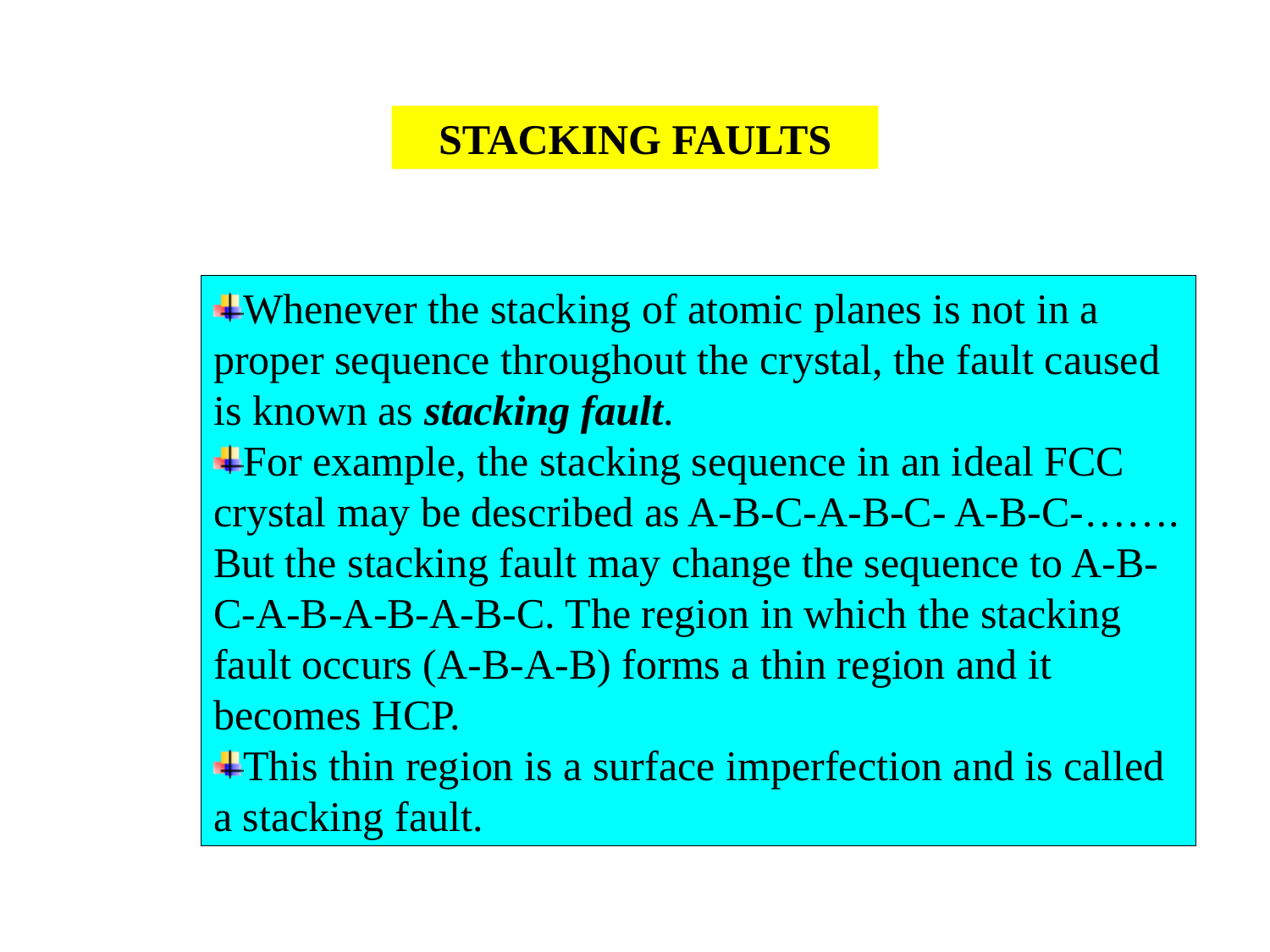

STACKING FAULTS
Whenever the stacking of atomic planes is not in a proper sequence throughout the crystal, the fault caused is known as stacking fault.
For example, the stacking sequence in an ideal FCC crystal may be described as A-B-C-A-B-C- A-B-C-……. But the stacking fault may change the sequence to A-B-C-A-B-A-B-A-B-C. The region in which the stacking fault occurs (A-B-A-B) forms a thin region and it becomes HCP.
This thin region is a surface imperfection and is called a stacking fault.